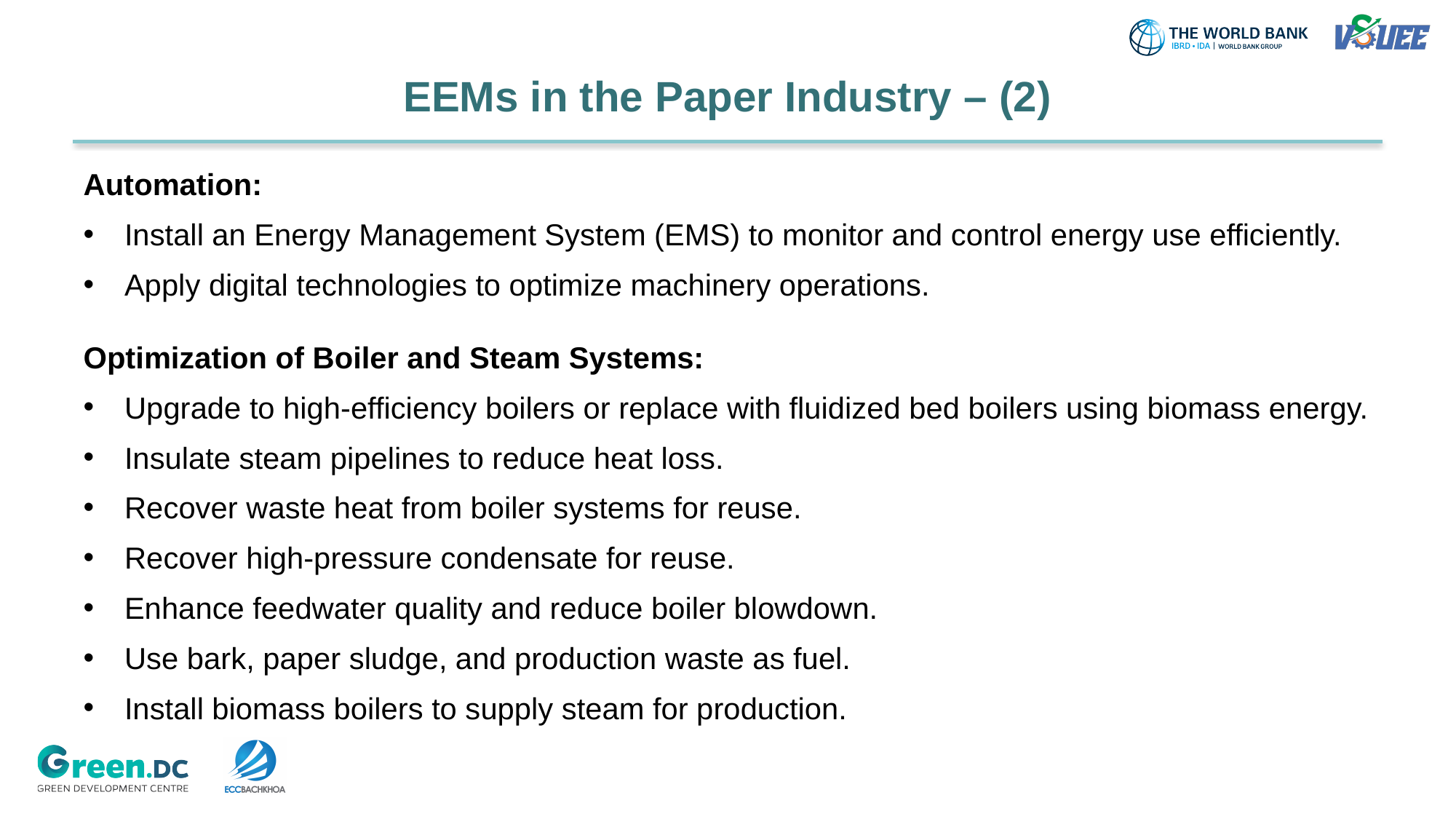

# EEMs in the Paper Industry – (2)
Automation:
Install an Energy Management System (EMS) to monitor and control energy use efficiently.
Apply digital technologies to optimize machinery operations.

Optimization of Boiler and Steam Systems:
Upgrade to high-efficiency boilers or replace with fluidized bed boilers using biomass energy.
Insulate steam pipelines to reduce heat loss.
Recover waste heat from boiler systems for reuse.
Recover high-pressure condensate for reuse.
Enhance feedwater quality and reduce boiler blowdown.
Use bark, paper sludge, and production waste as fuel.
Install biomass boilers to supply steam for production.